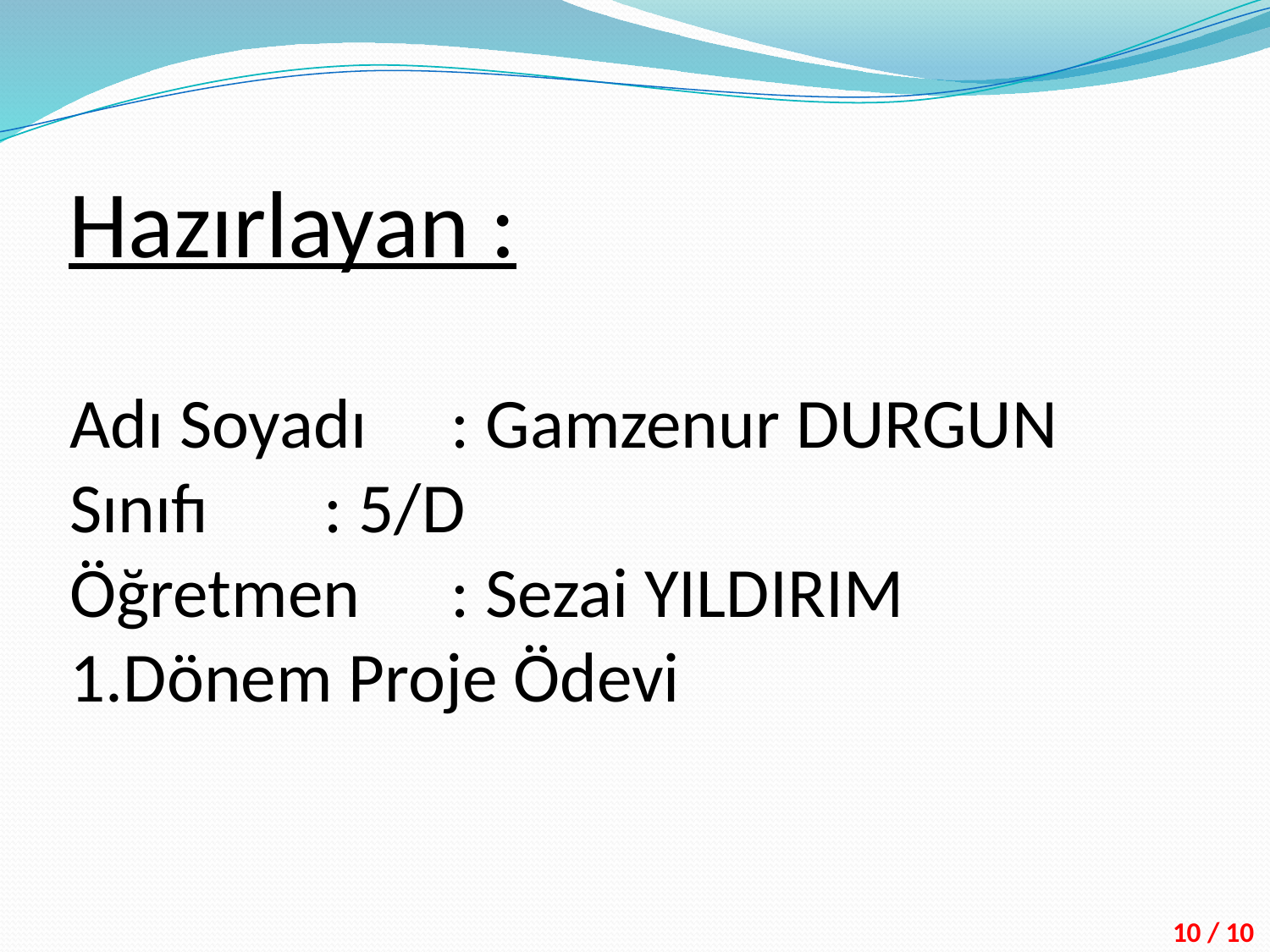

# Hazırlayan : Adı Soyadı	: Gamzenur DURGUN Sınıfı 	: 5/D Öğretmen 	: Sezai YILDIRIM 1.Dönem Proje Ödevi
10 / 10